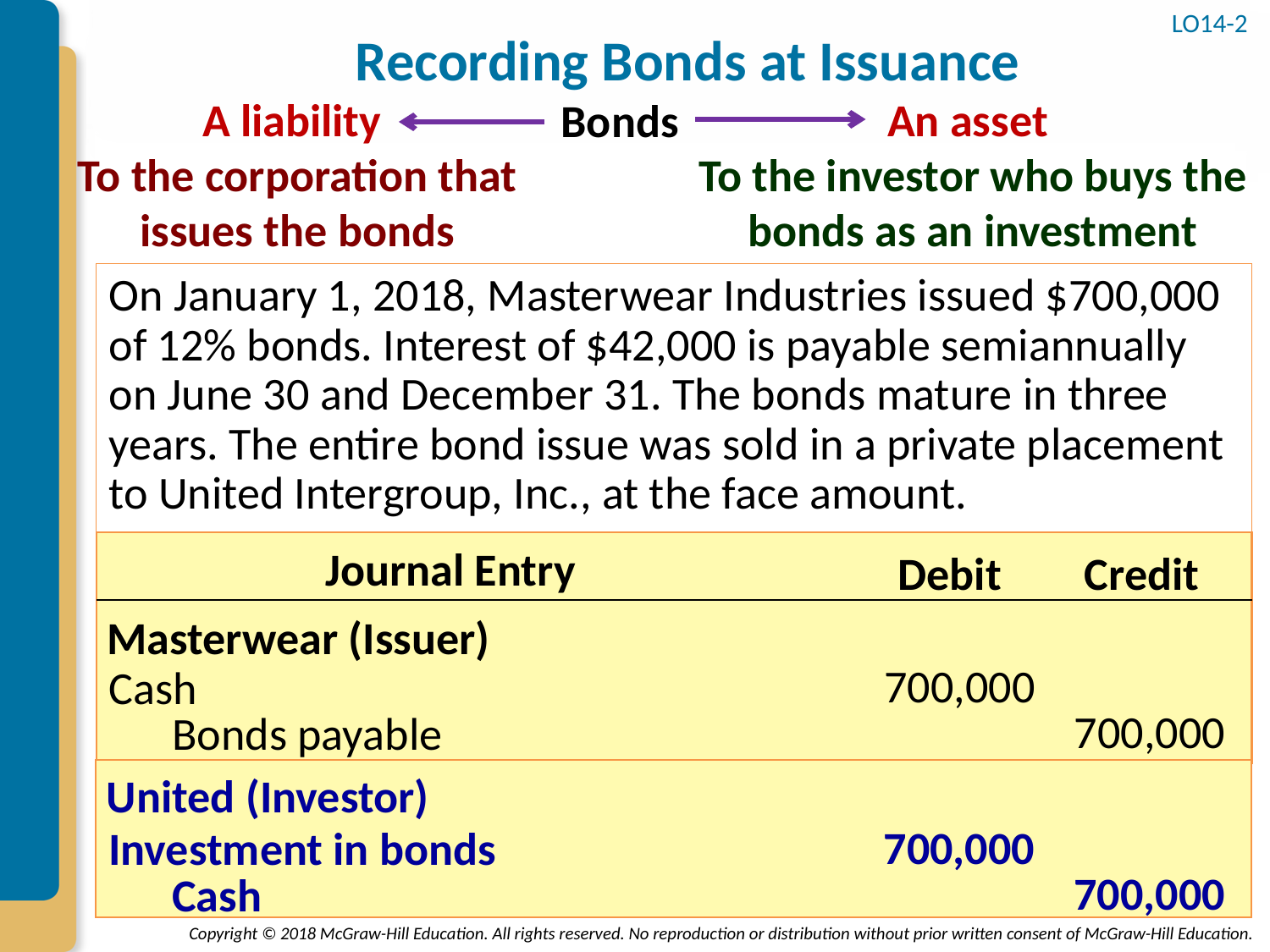

# Recording Bonds at Issuance
LO14-2
A liability
To the corporation that issues the bonds
An asset
To the investor who buys the bonds as an investment
Bonds

On January 1, 2018, Masterwear Industries issued $700,000 of 12% bonds. Interest of $42,000 is payable semiannually on June 30 and December 31. The bonds mature in three years. The entire bond issue was sold in a private placement to United Intergroup, Inc., at the face amount.

Journal Entry
Credit
Debit
Masterwear (Issuer)
700,000
Cash
700,000
Bonds payable

United (Investor)
700,000
Investment in bonds
700,000
Cash